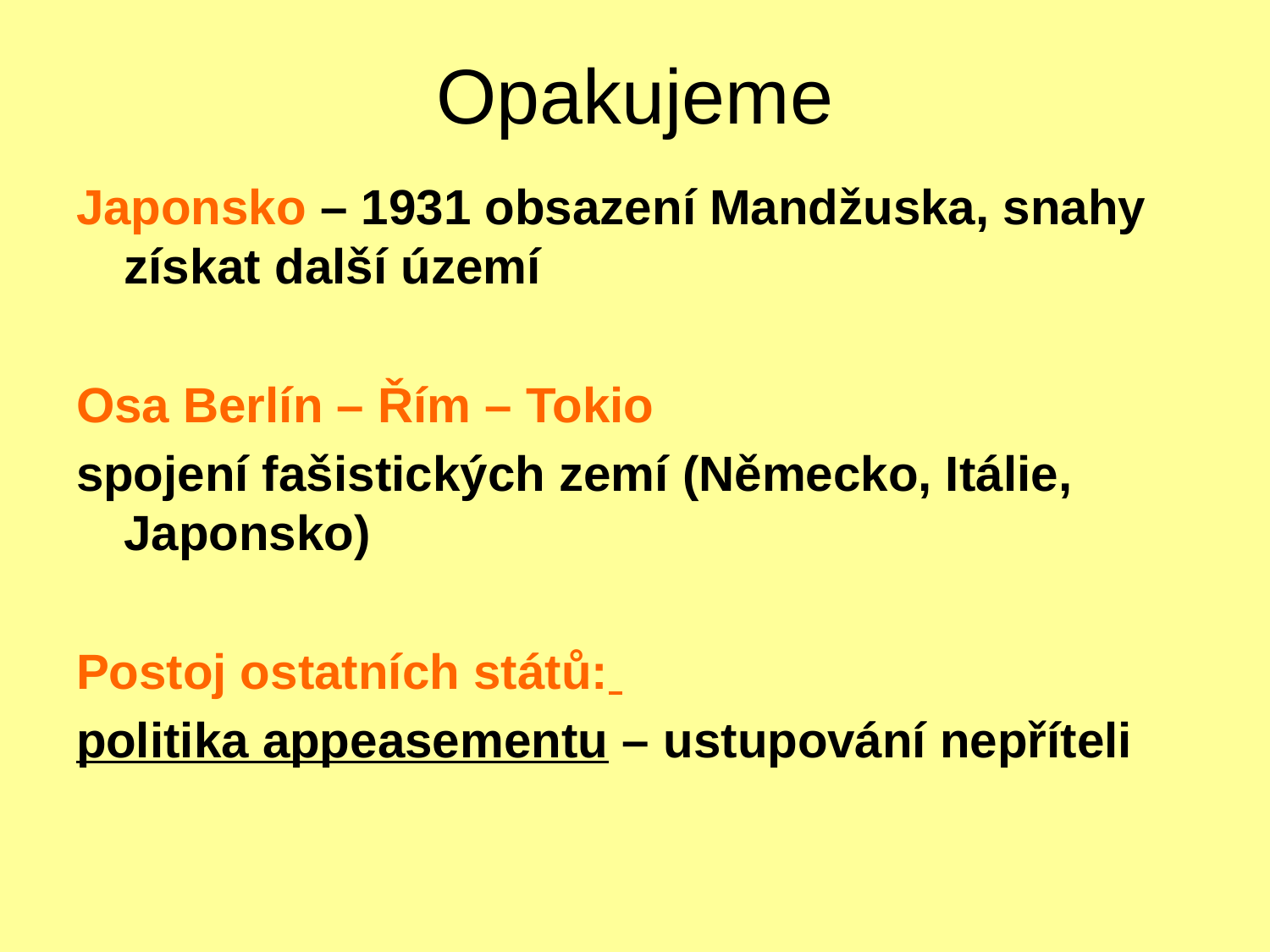

# Opakujeme
Japonsko – 1931 obsazení Mandžuska, snahy získat další území

Osa Berlín – Řím – Tokio
spojení fašistických zemí (Německo, Itálie, Japonsko)

Postoj ostatních států:
politika appeasementu – ustupování nepříteli